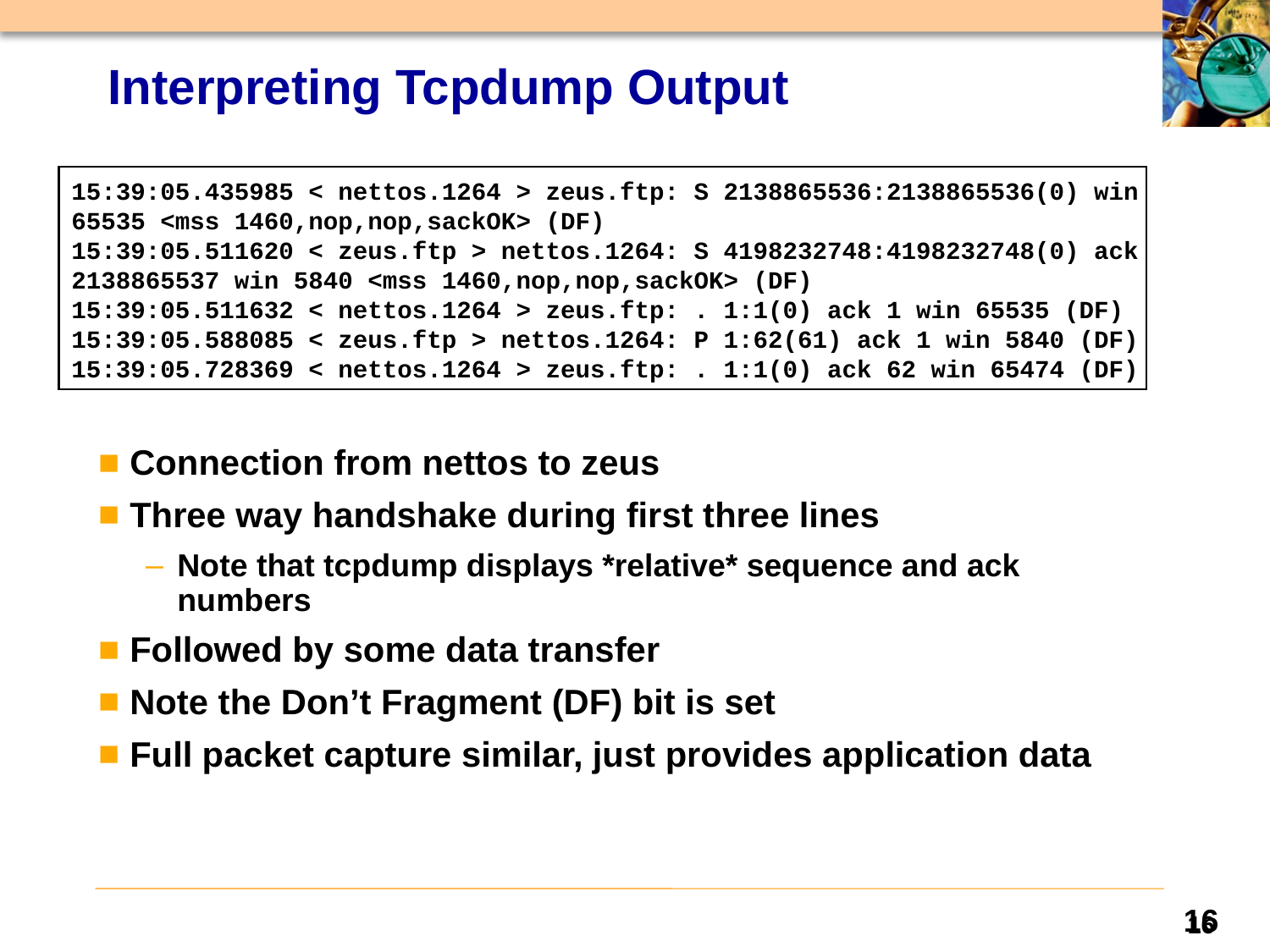

# Interpreting Tcpdump Output

15:39:05.435985 < nettos.1264 > zeus.ftp: S 2138865536:2138865536(0) win 65535 <mss 1460,nop,nop,sackOK> (DF)
15:39:05.511620 < zeus.ftp > nettos.1264: S 4198232748:4198232748(0) ack 2138865537 win 5840 <mss 1460,nop,nop,sackOK> (DF)
15:39:05.511632 < nettos.1264 > zeus.ftp: . 1:1(0) ack 1 win 65535 (DF)
15:39:05.588085 < zeus.ftp > nettos.1264: P 1:62(61) ack 1 win 5840 (DF)
15:39:05.728369 < nettos.1264 > zeus.ftp: . 1:1(0) ack 62 win 65474 (DF)
Connection from nettos to zeus
Three way handshake during first three lines
Note that tcpdump displays *relative* sequence and ack numbers
Followed by some data transfer
Note the Don’t Fragment (DF) bit is set
Full packet capture similar, just provides application data
16